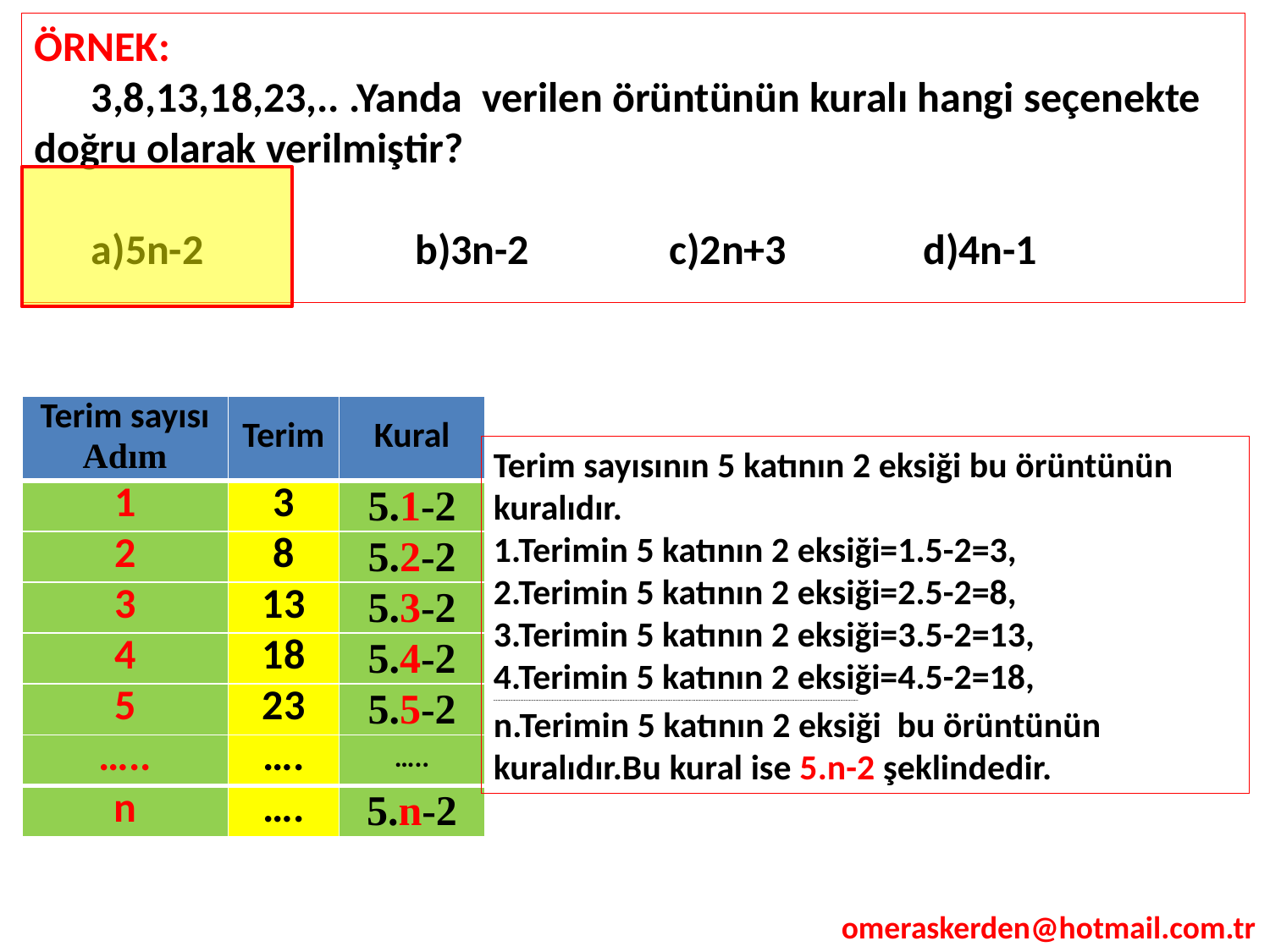

ÖRNEK:
      3,8,13,18,23,.. .Yanda  verilen örüntünün kuralı hangi seçenekte doğru olarak verilmiştir?

      a)5n-2   		b)3n-2   	c)2n+3    	d)4n-1

| Terim sayısı Adım | Terim | Kural |
| --- | --- | --- |
| 1 | 3 | 5.1-2 |
| 2 | 8 | 5.2-2 |
| 3 | 13 | 5.3-2 |
| 4 | 18 | 5.4-2 |
| 5 | 23 | 5.5-2 |
| ….. | …. | ….. |
| n | …. | 5.n-2 |
Terim sayısının 5 katının 2 eksiği bu örüntünün kuralıdır.
1.Terimin 5 katının 2 eksiği=1.5-2=3,
2.Terimin 5 katının 2 eksiği=2.5-2=8,
3.Terimin 5 katının 2 eksiği=3.5-2=13,
4.Terimin 5 katının 2 eksiği=4.5-2=18,
……………………………………………………………………………………………………………………………………………………………………………………………………………………………………………………………..
n.Terimin 5 katının 2 eksiği  bu örüntünün kuralıdır.Bu kural ise 5.n-2 şeklindedir.
omeraskerden@hotmail.com.tr